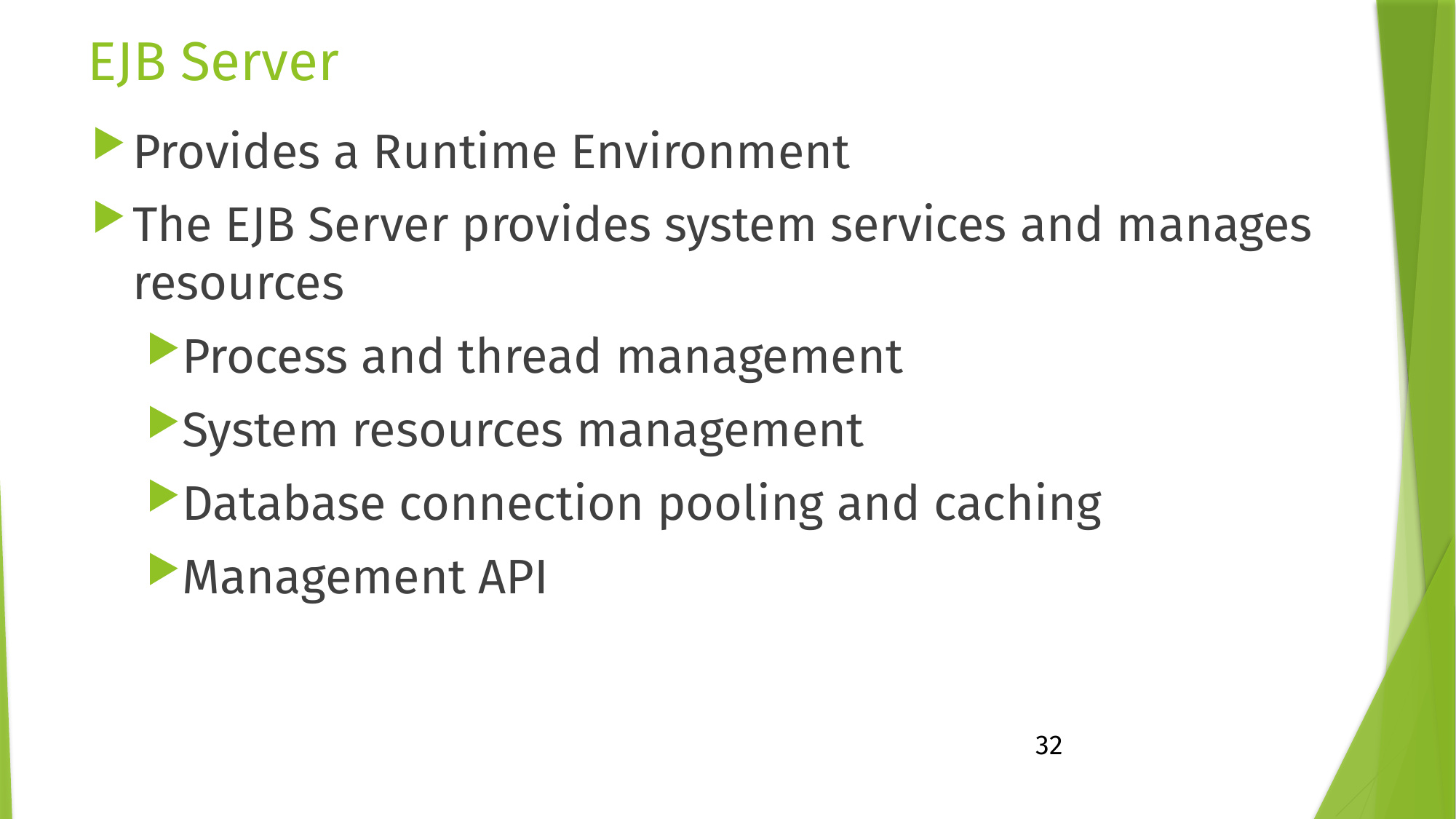

# EJB Server
Provides a Runtime Environment
The EJB Server provides system services and manages resources
Process and thread management
System resources management
Database connection pooling and caching
Management API
32